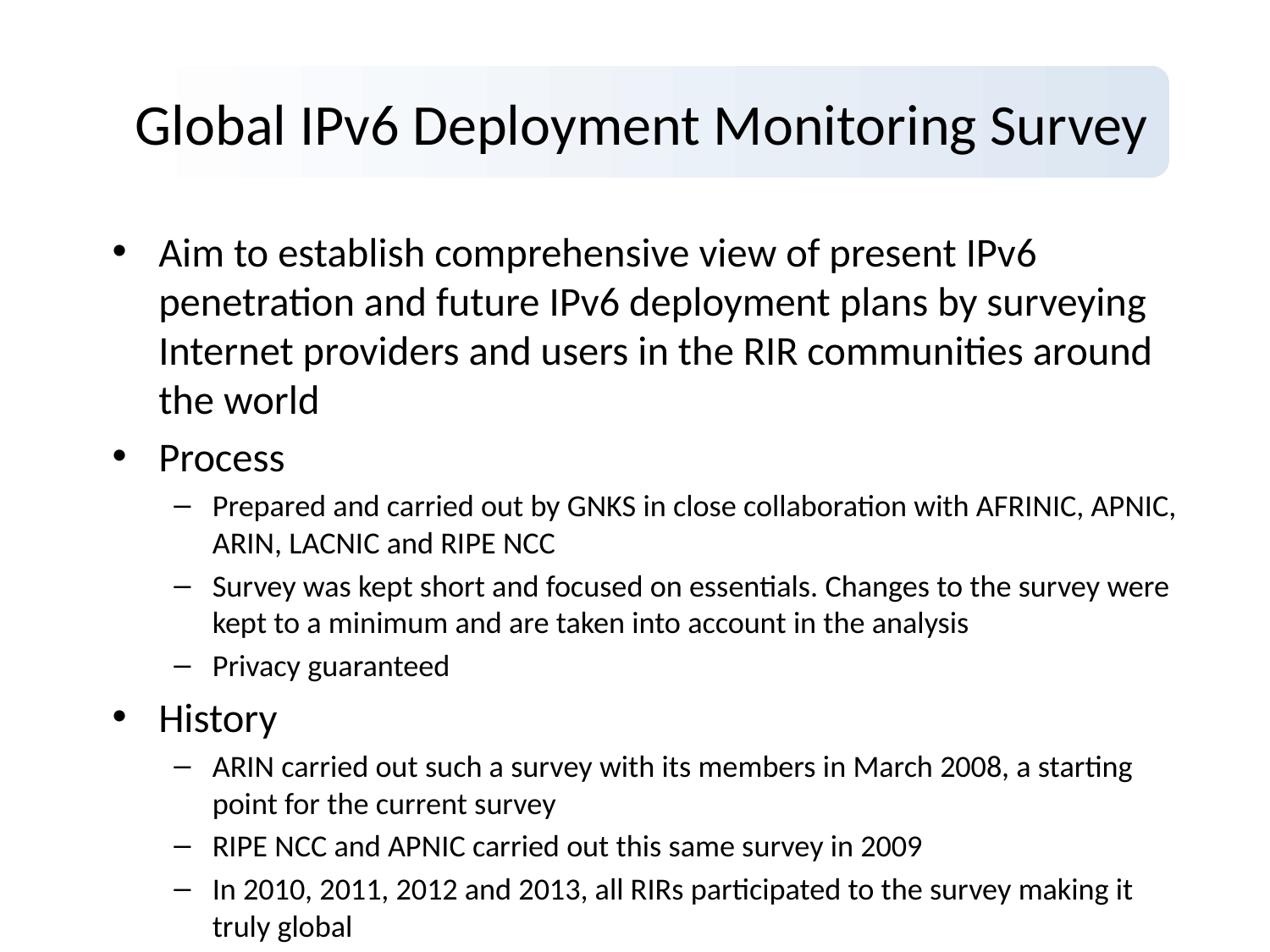

Global IPv6 Deployment Monitoring Survey
Aim to establish comprehensive view of present IPv6 penetration and future IPv6 deployment plans by surveying Internet providers and users in the RIR communities around the world
Process
Prepared and carried out by GNKS in close collaboration with AFRINIC, APNIC, ARIN, LACNIC and RIPE NCC
Survey was kept short and focused on essentials. Changes to the survey were kept to a minimum and are taken into account in the analysis
Privacy guaranteed
History
ARIN carried out such a survey with its members in March 2008, a starting point for the current survey
RIPE NCC and APNIC carried out this same survey in 2009
In 2010, 2011, 2012 and 2013, all RIRs participated to the survey making it truly global